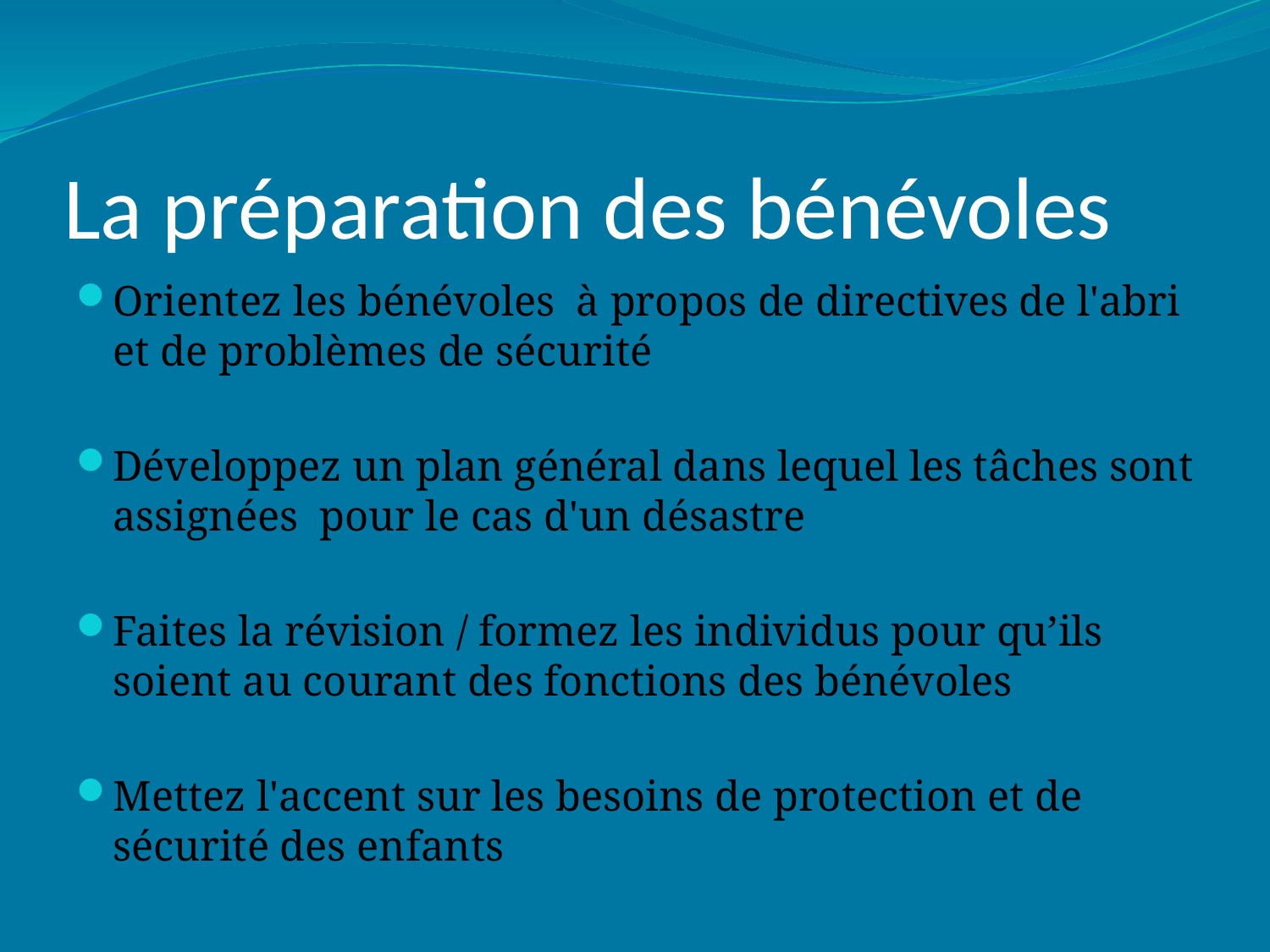

# La préparation des bénévoles
Orientez les bénévoles  à propos de directives de l'abri et de problèmes de sécurité

Développez un plan général dans lequel les tâches sont assignées  pour le cas d'un désastre

Faites la révision / formez les individus pour qu’ils soient au courant des fonctions des bénévoles

Mettez l'accent sur les besoins de protection et de sécurité des enfants